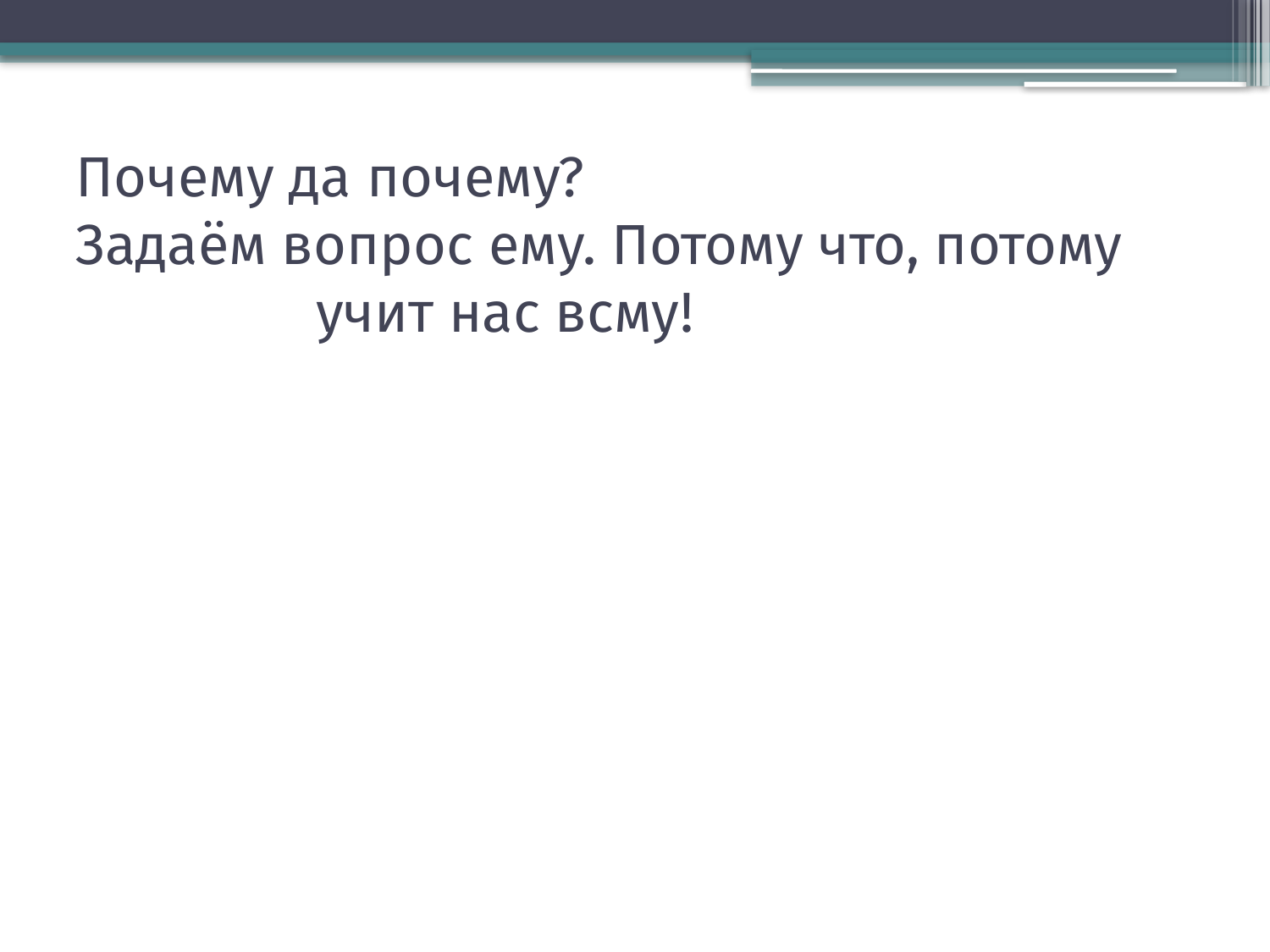

# Почему да почему? Задаём вопрос ему. Потому что, потому учит нас всму!